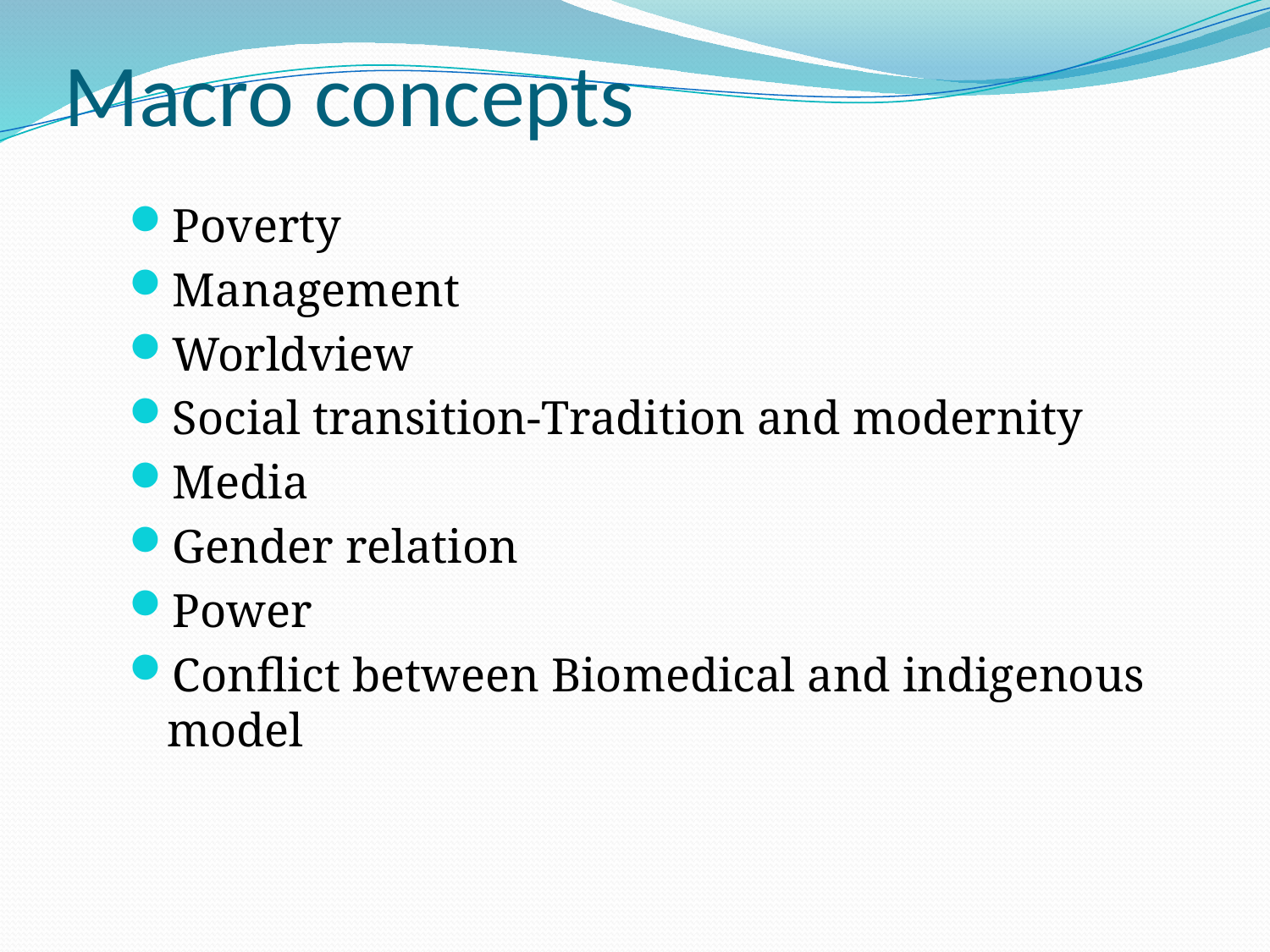

Macro concepts
Poverty
Management
Worldview
Social transition-Tradition and modernity
Media
Gender relation
Power
Conflict between Biomedical and indigenous  model